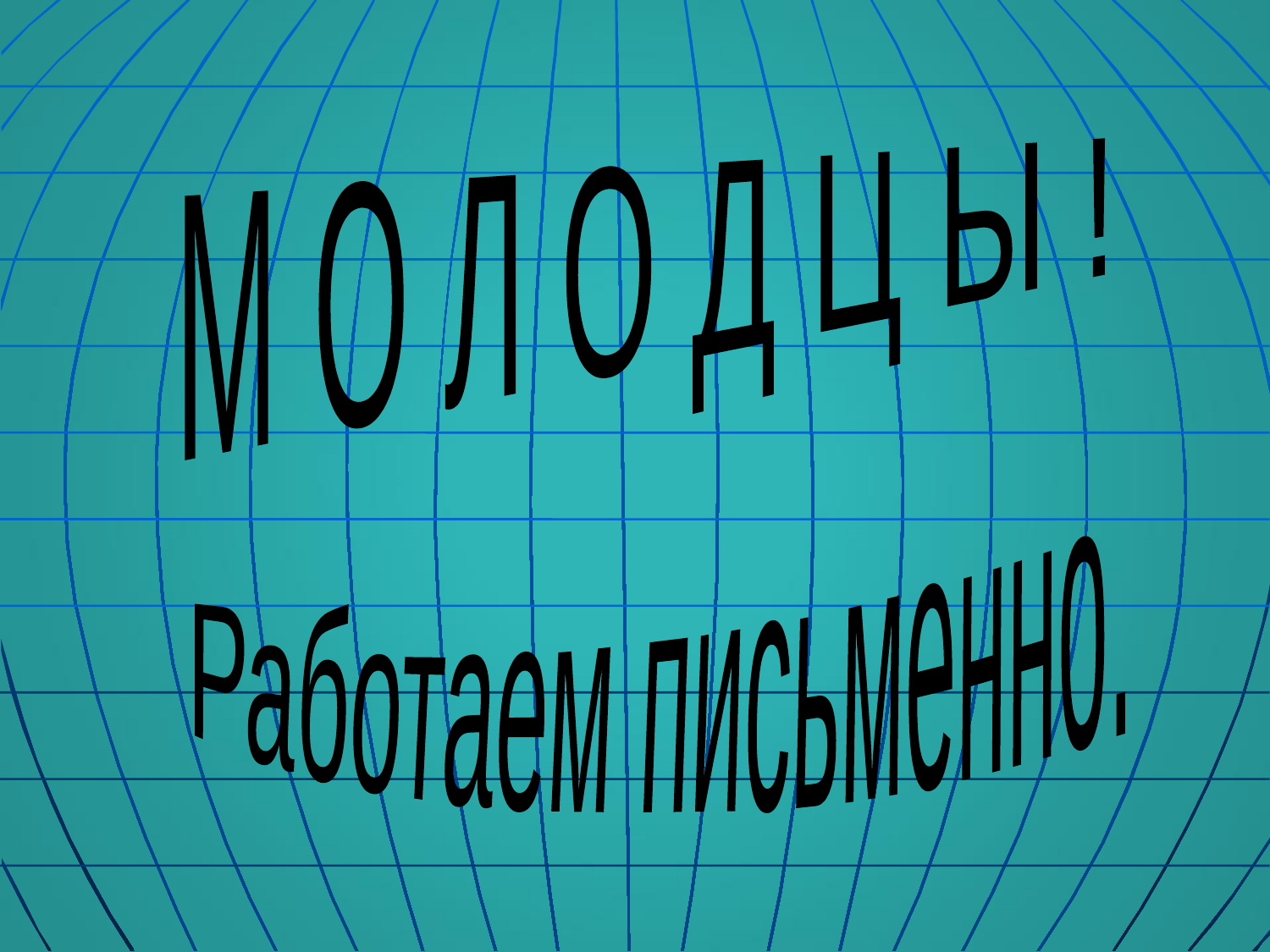

#
М О Л О Д Ц Ы !

Работаем письменно.